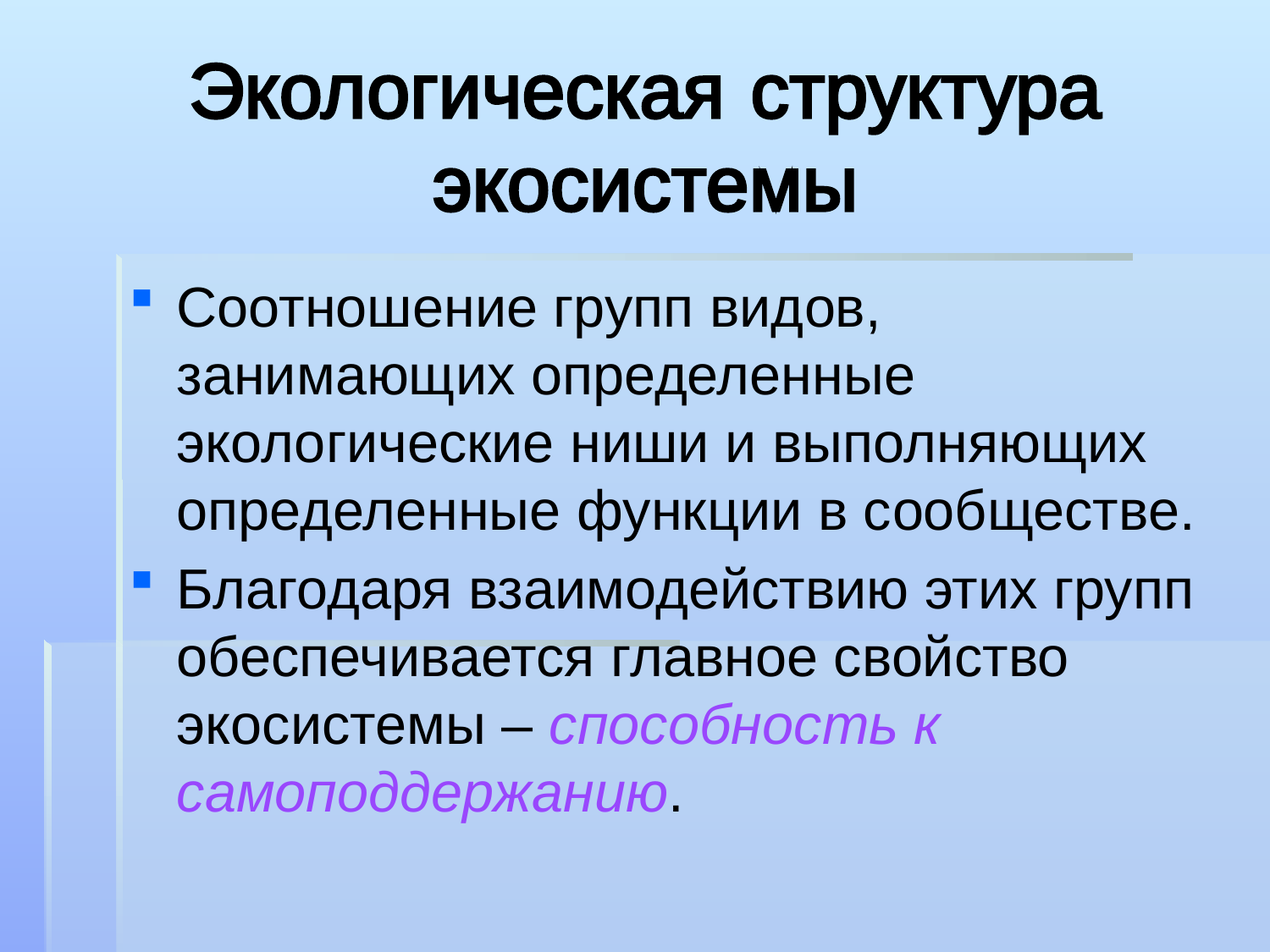

# Экологическая структура экосистемы
Соотношение групп видов, занимающих определенные экологические ниши и выполняющих определенные функции в сообществе.
Благодаря взаимодействию этих групп обеспечивается главное свойство экосистемы – способность к самоподдержанию.